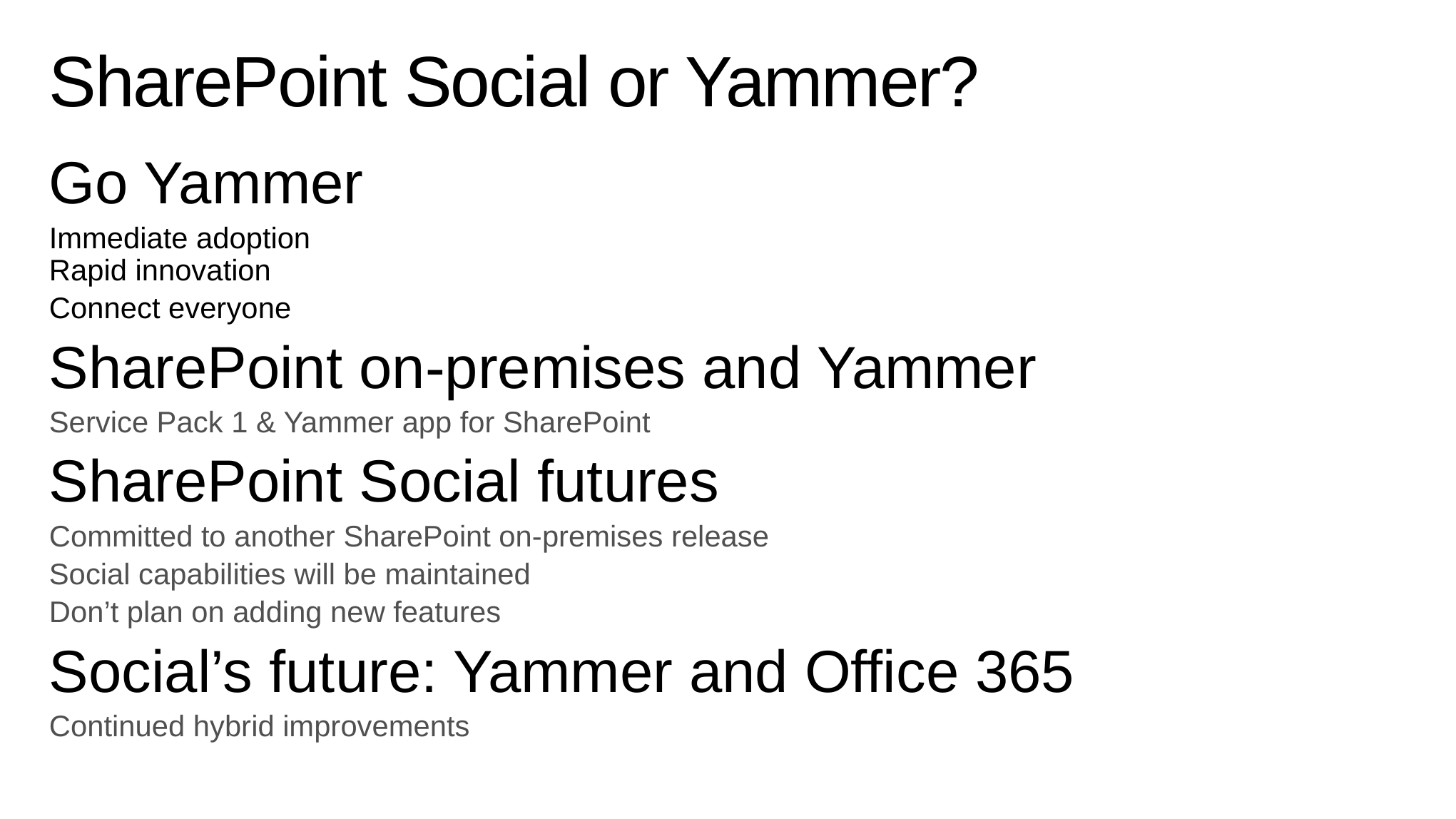

# SharePoint Social or Yammer?
Go Yammer
Immediate adoption
Rapid innovation
Connect everyone
SharePoint on-premises and Yammer
Service Pack 1 & Yammer app for SharePoint
SharePoint Social futures
Committed to another SharePoint on-premises release
Social capabilities will be maintained
Don’t plan on adding new features
Social’s future: Yammer and Office 365
Continued hybrid improvements